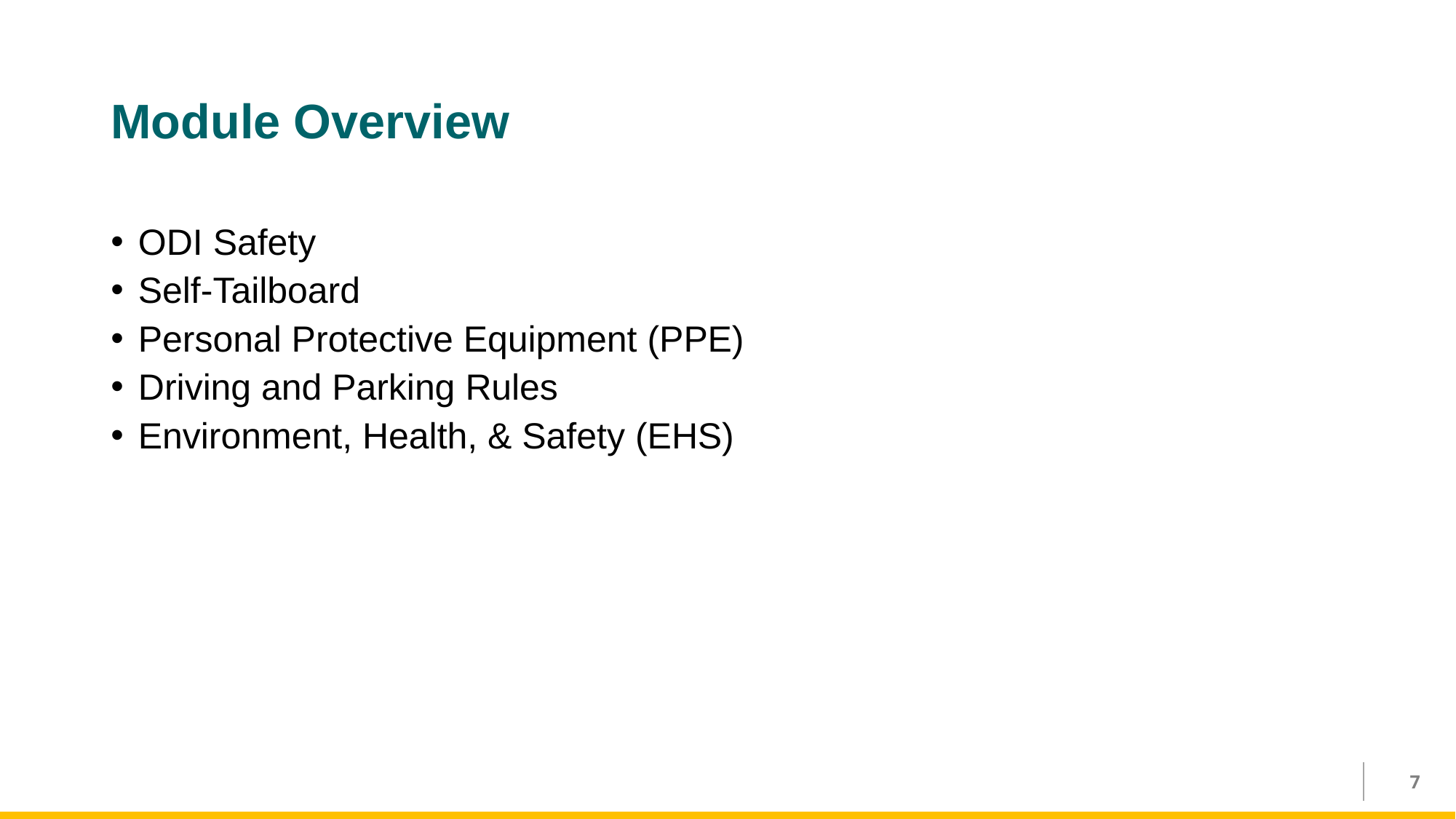

# Module Overview
ODI Safety
Self-Tailboard
Personal Protective Equipment (PPE)
Driving and Parking Rules
Environment, Health, & Safety (EHS)